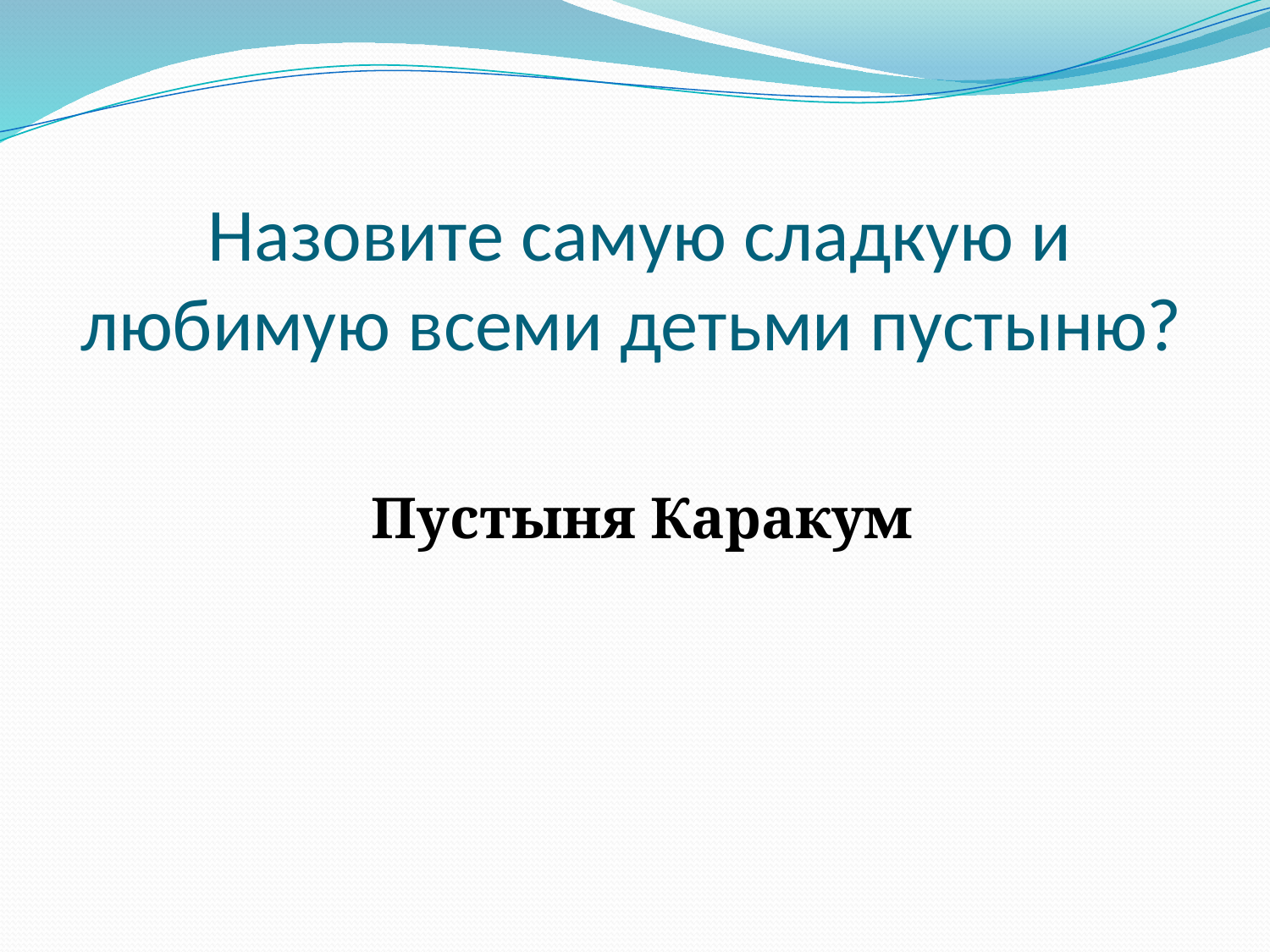

# Назовите самую сладкую и любимую всеми детьми пустыню?
Пустыня Каракум